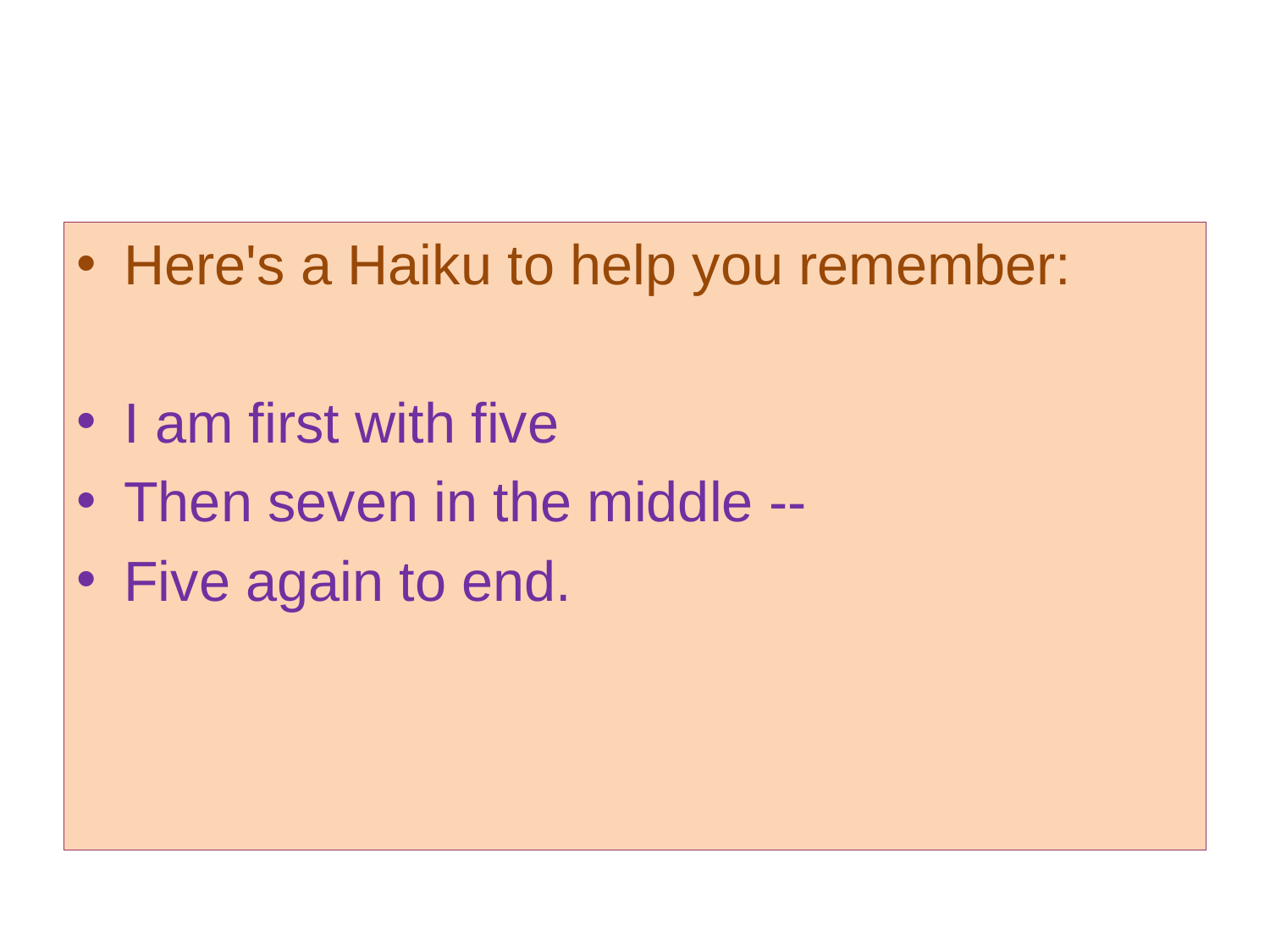

#
Here's a Haiku to help you remember:

I am first with five
Then seven in the middle --
Five again to end.